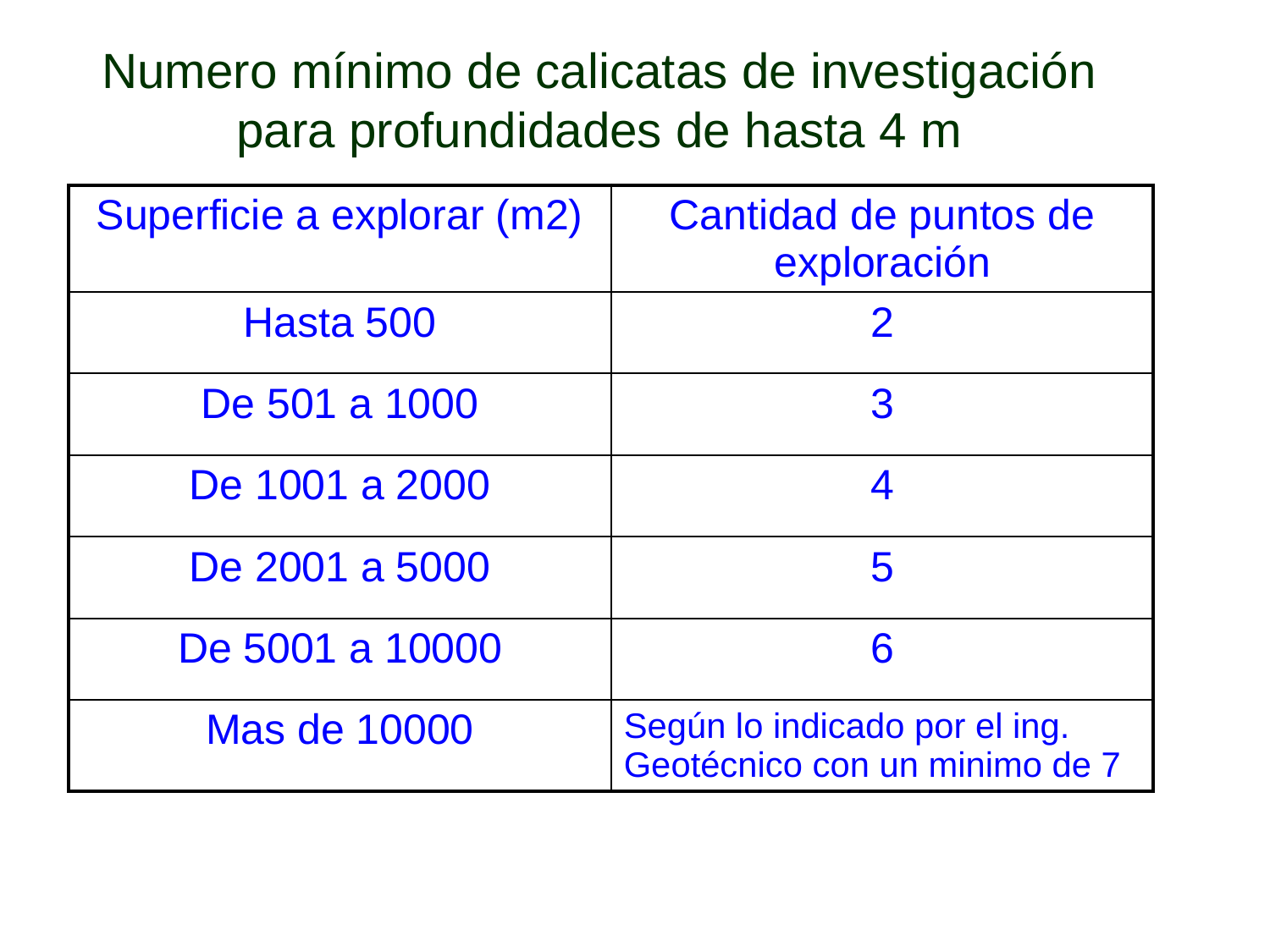

# Numero mínimo de calicatas de investigación para profundidades de hasta 4 m
| Superficie a explorar (m2) | Cantidad de puntos de exploración |
| --- | --- |
| Hasta 500 | 2 |
| De 501 a 1000 | 3 |
| De 1001 a 2000 | 4 |
| De 2001 a 5000 | 5 |
| De 5001 a 10000 | 6 |
| Mas de 10000 | Según lo indicado por el ing. Geotécnico con un minimo de 7 |